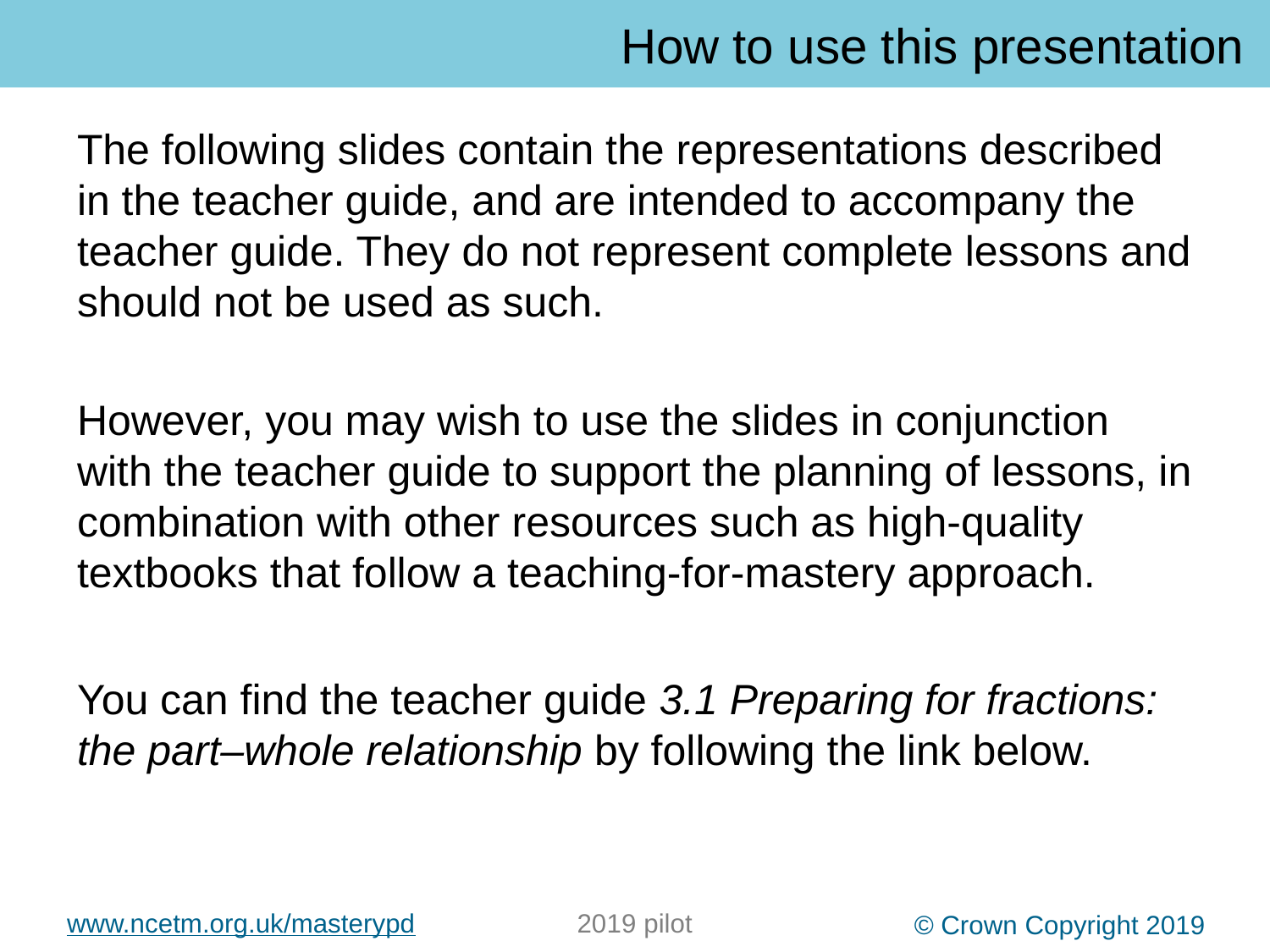

How to use this presentation
You can find the teacher guide 3.1 Preparing for fractions:
the part–whole relationship by following the link below.